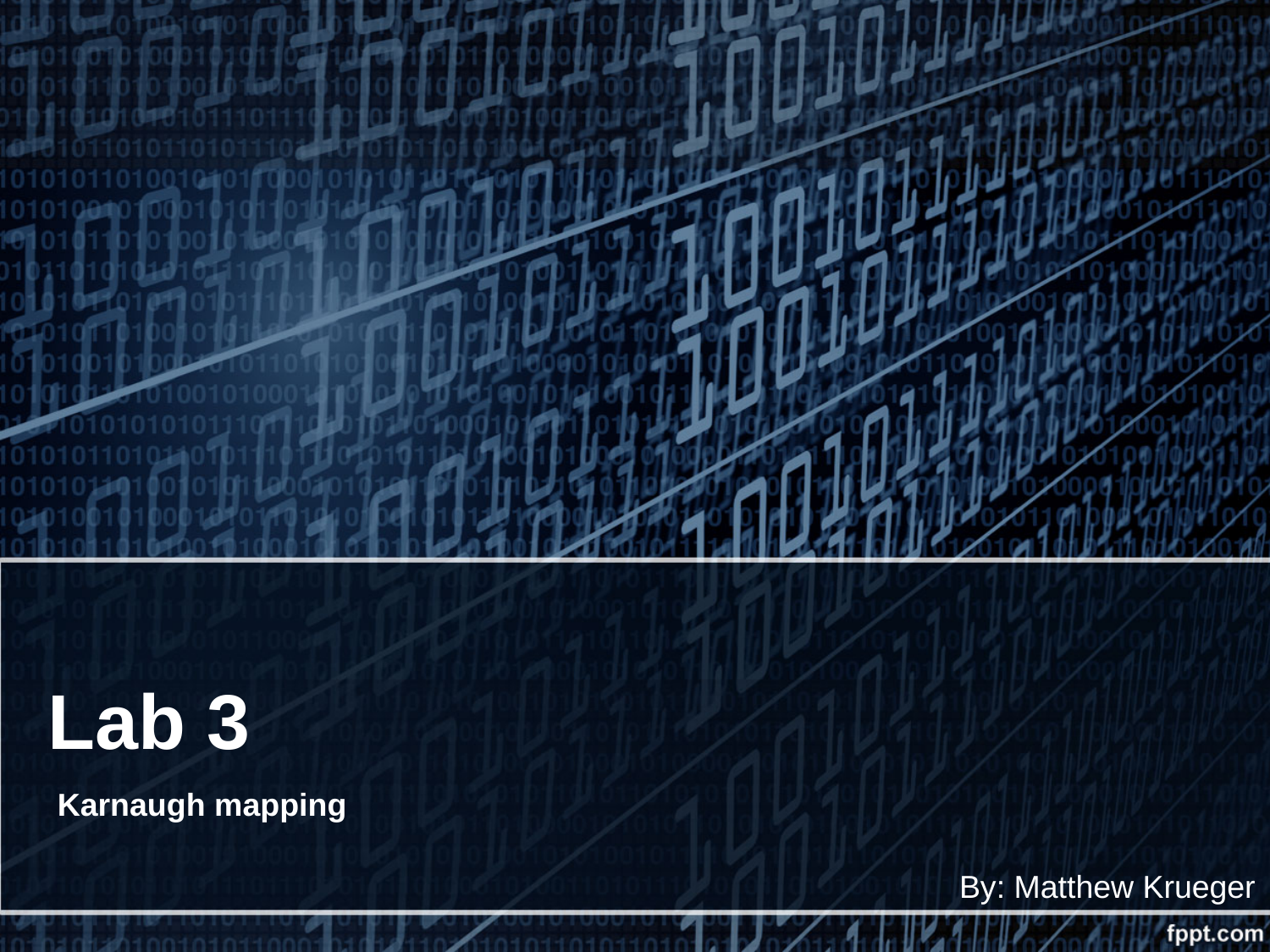

# Lab 3
Karnaugh mapping
By: Matthew Krueger